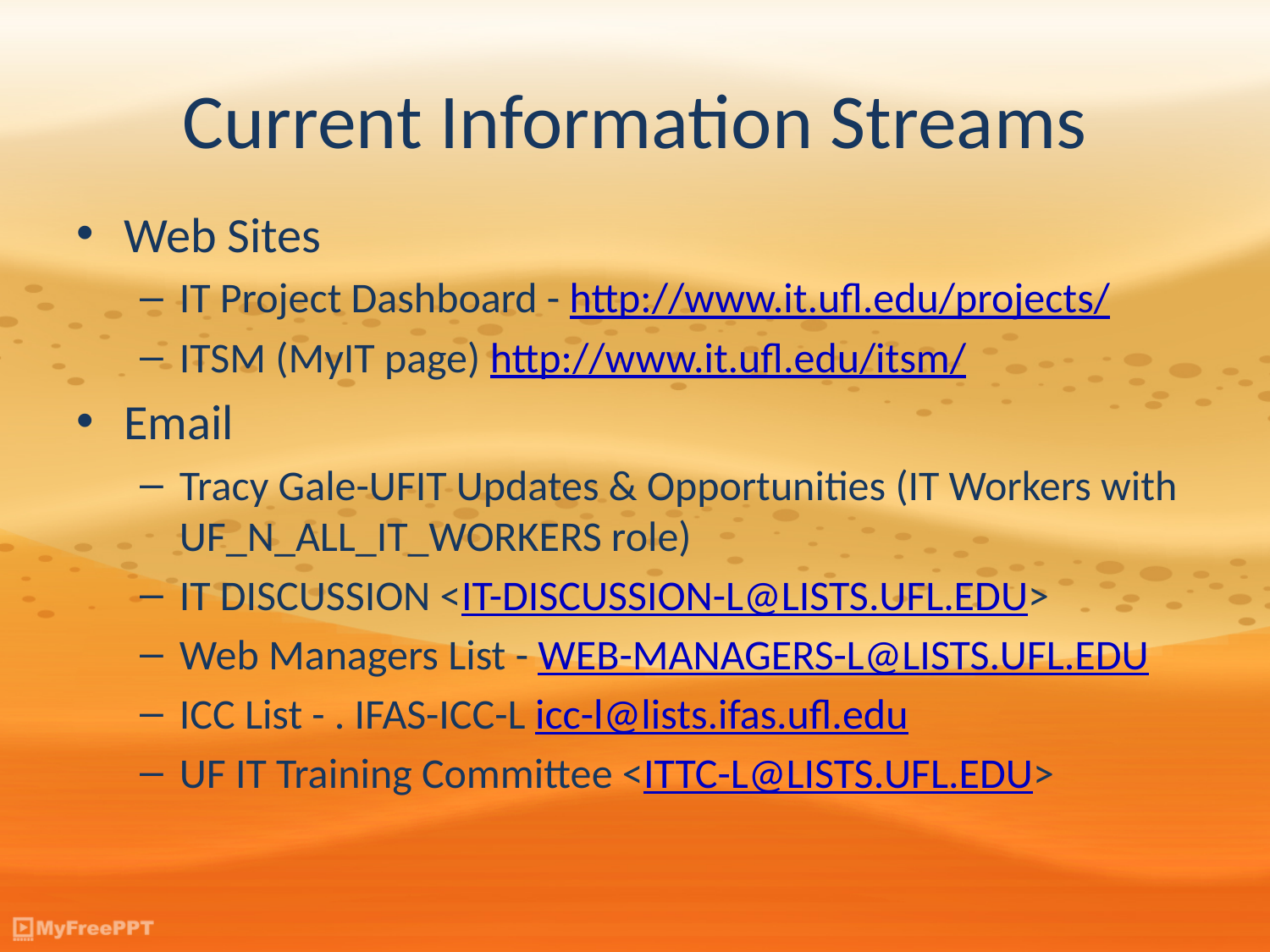

# Current Information Streams
Web Sites
IT Project Dashboard - http://www.it.ufl.edu/projects/
ITSM (MyIT page) http://www.it.ufl.edu/itsm/
Email
Tracy Gale-UFIT Updates & Opportunities (IT Workers with UF_N_ALL_IT_WORKERS role)
IT DISCUSSION <IT-DISCUSSION-L@LISTS.UFL.EDU>
Web Managers List - WEB-MANAGERS-L@LISTS.UFL.EDU
ICC List - . IFAS-ICC-L icc-l@lists.ifas.ufl.edu
UF IT Training Committee <ITTC-L@LISTS.UFL.EDU>